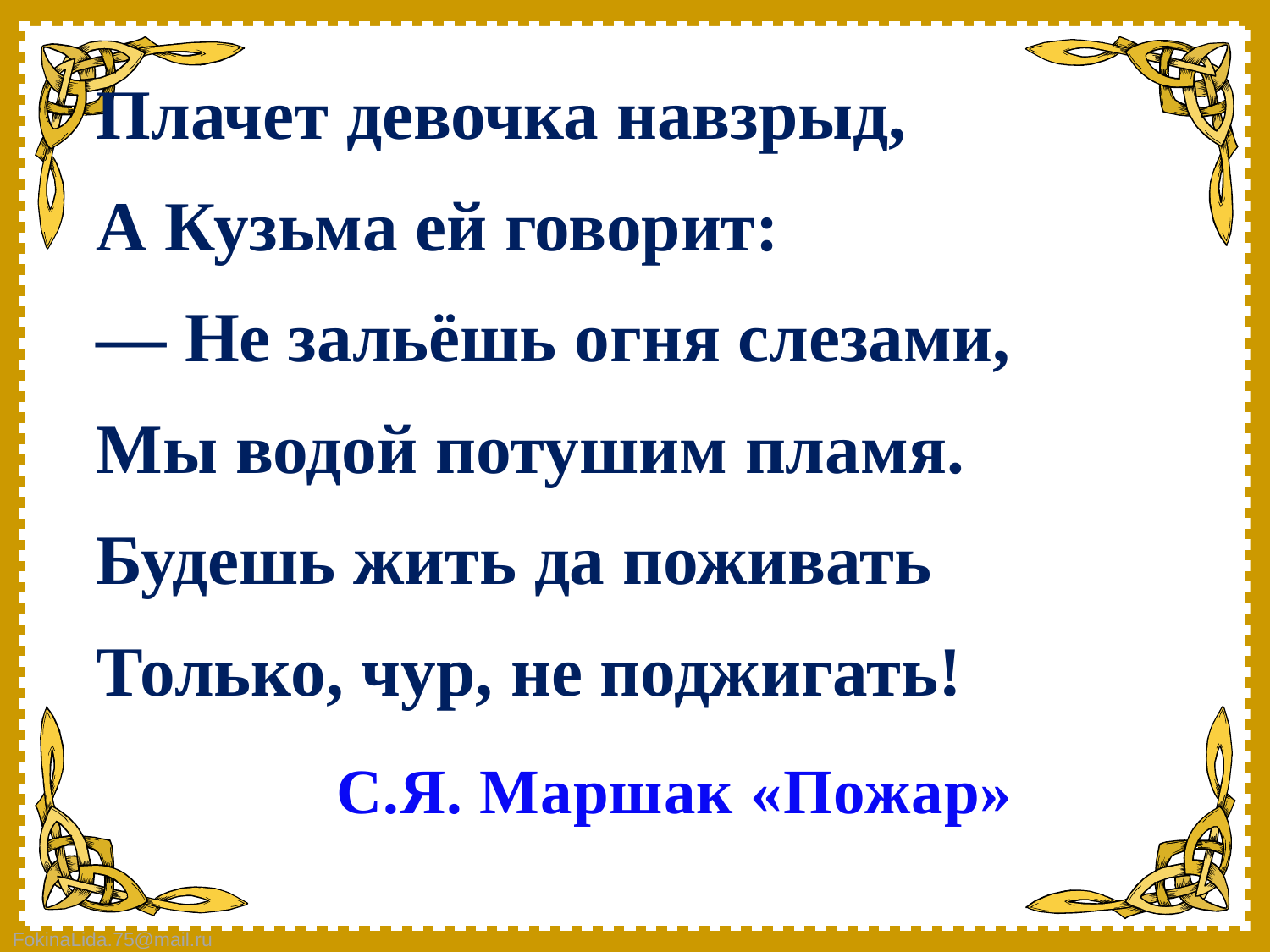

Плачет девочка навзрыд,
А Кузьма ей говорит:
— Не зальёшь огня слезами,
Мы водой потушим пламя.
Будешь жить да поживать
Только, чур, не поджигать!
С.Я. Маршак «Пожар»